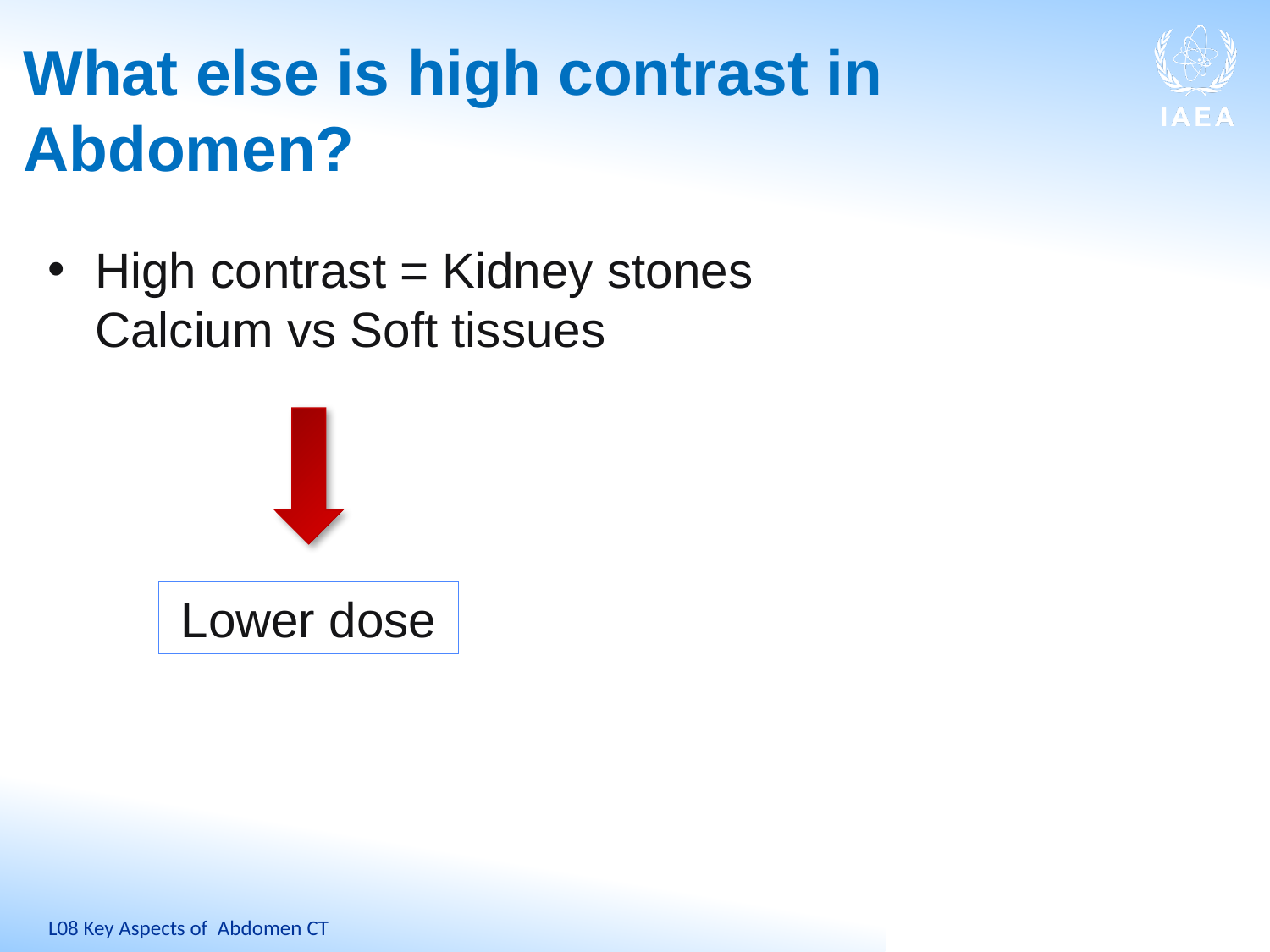

# What else is high contrast in Abdomen?
High contrast = Kidney stones
Calcium vs Soft tissues

Lower dose